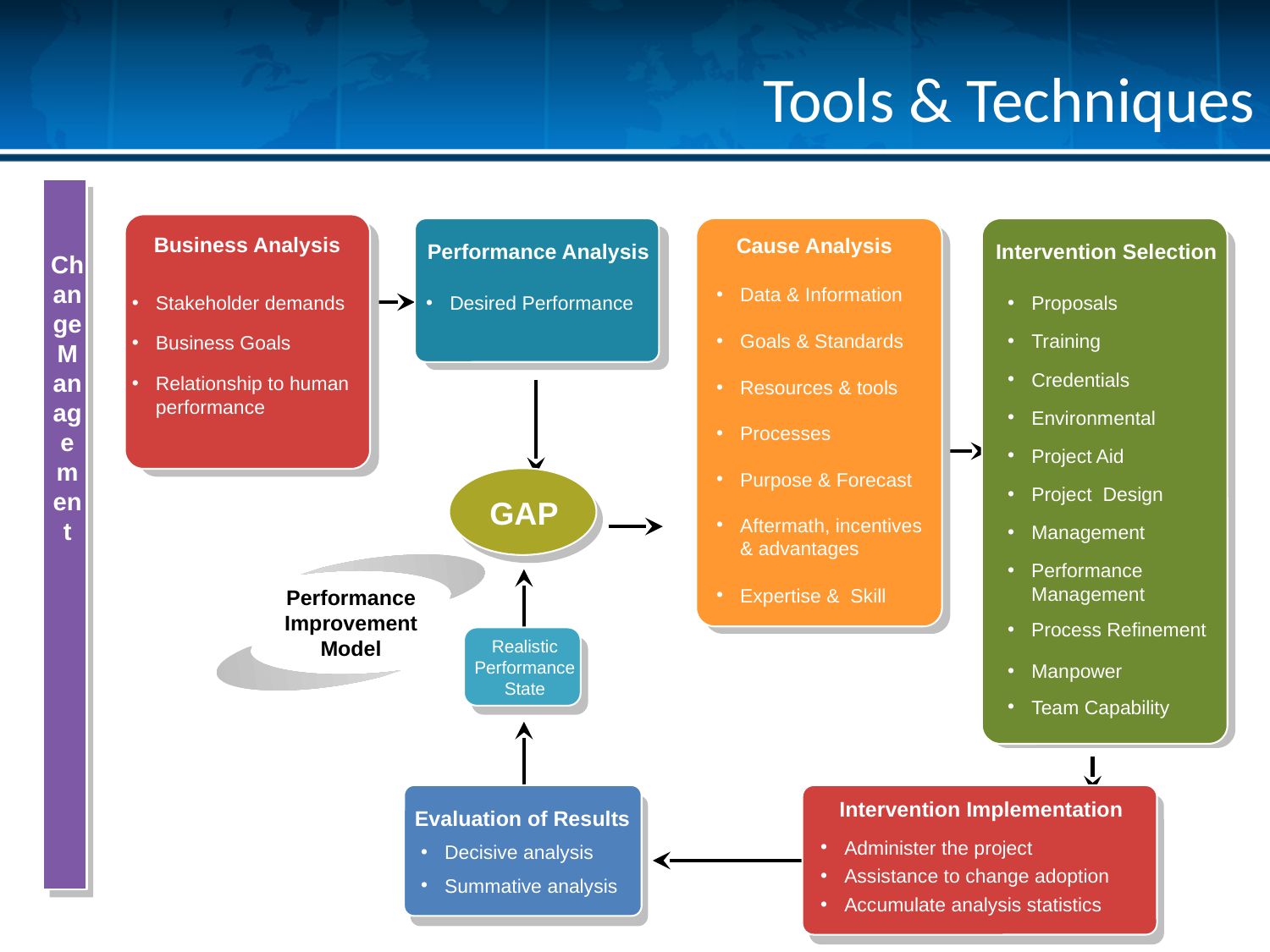

Tools & Techniques

Business Analysis
Stakeholder demands
Business Goals
Relationship to human performance
Cause Analysis
Data & Information
Goals & Standards
Resources & tools
Processes
Purpose & Forecast
Aftermath, incentives & advantages
Expertise &  Skill
Intervention Selection
Proposals
Training
Credentials
Environmental
Project Aid
Project  Design
Management
Performance Management
Process Refinement
Manpower
Team Capability
Performance Analysis
Desired Performance
Change Management
GAP
Performance Improvement Model
Realistic Performance State
Intervention Implementation
Administer the project
Assistance to change adoption
Accumulate analysis statistics
Evaluation of Results
Decisive analysis
Summative analysis